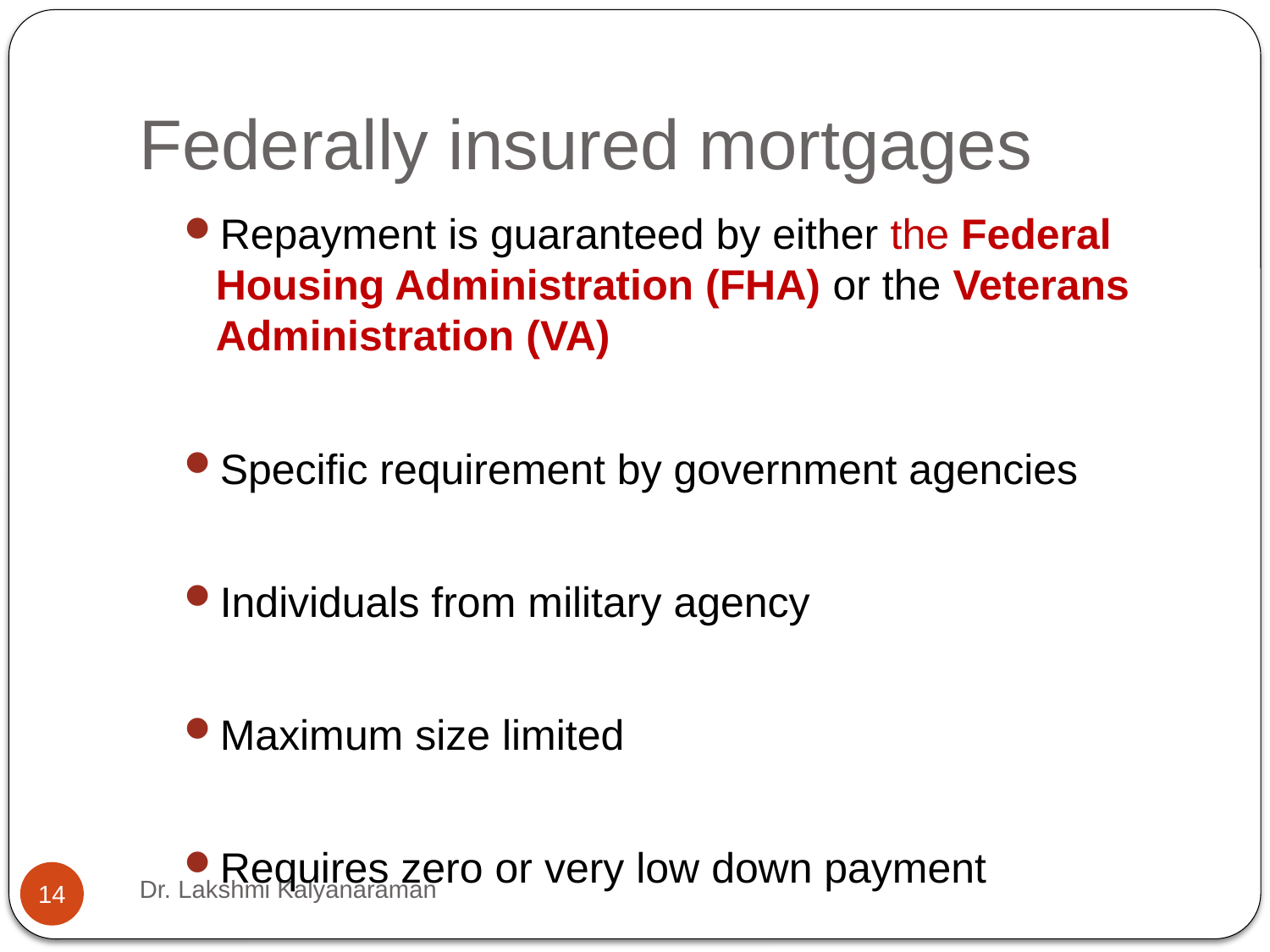

# Federally insured mortgages
Repayment is guaranteed by either the Federal Housing Administration (FHA) or the Veterans Administration (VA)

Specific requirement by government agencies

Individuals from military agency

Maximum size limited

Requires zero or very low down payment

Dr. Lakshmi Kalyanaraman
14